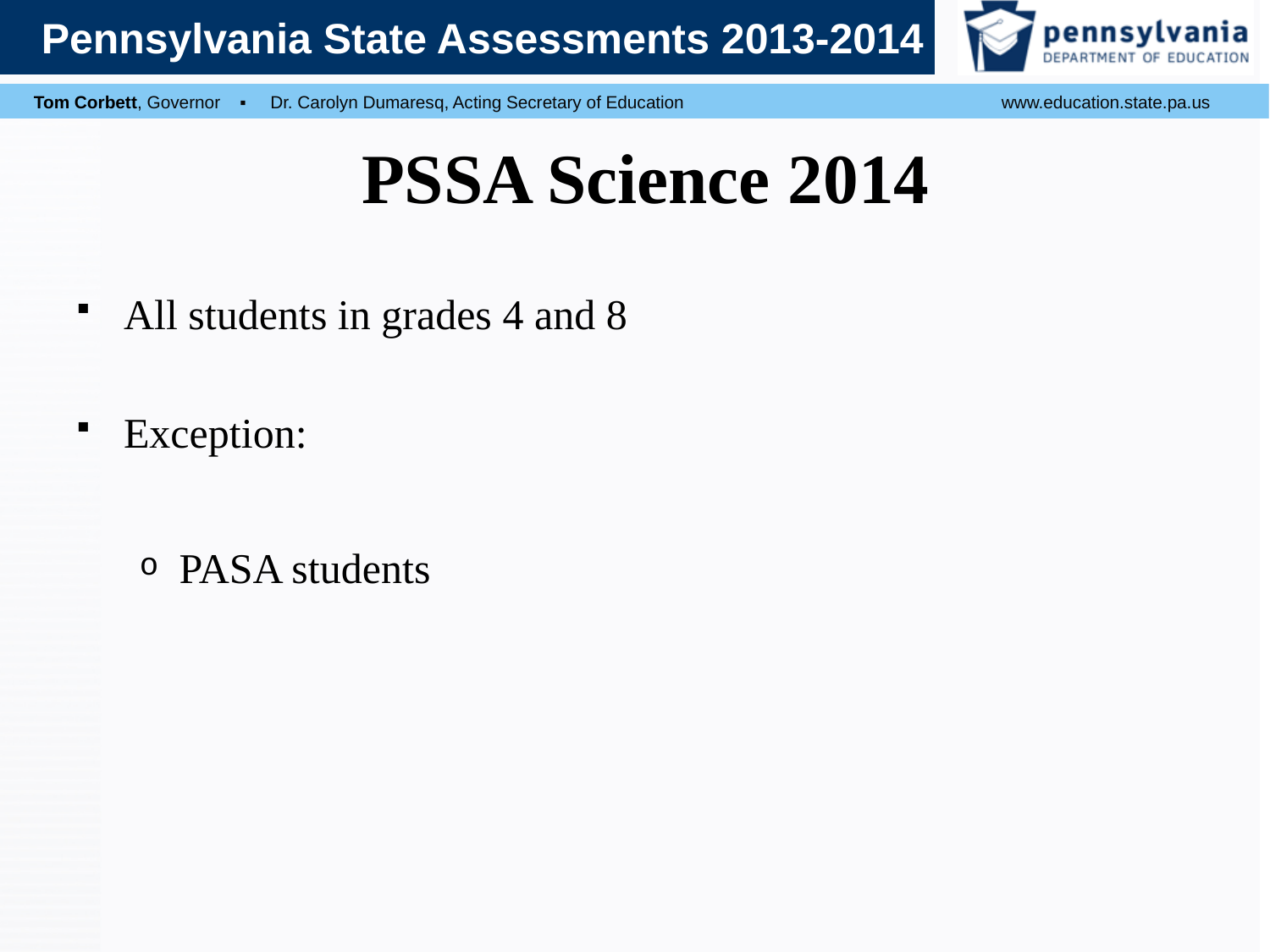

# PSSA Science 2014

All students in grades 4 and 8

Exception:

PASA students